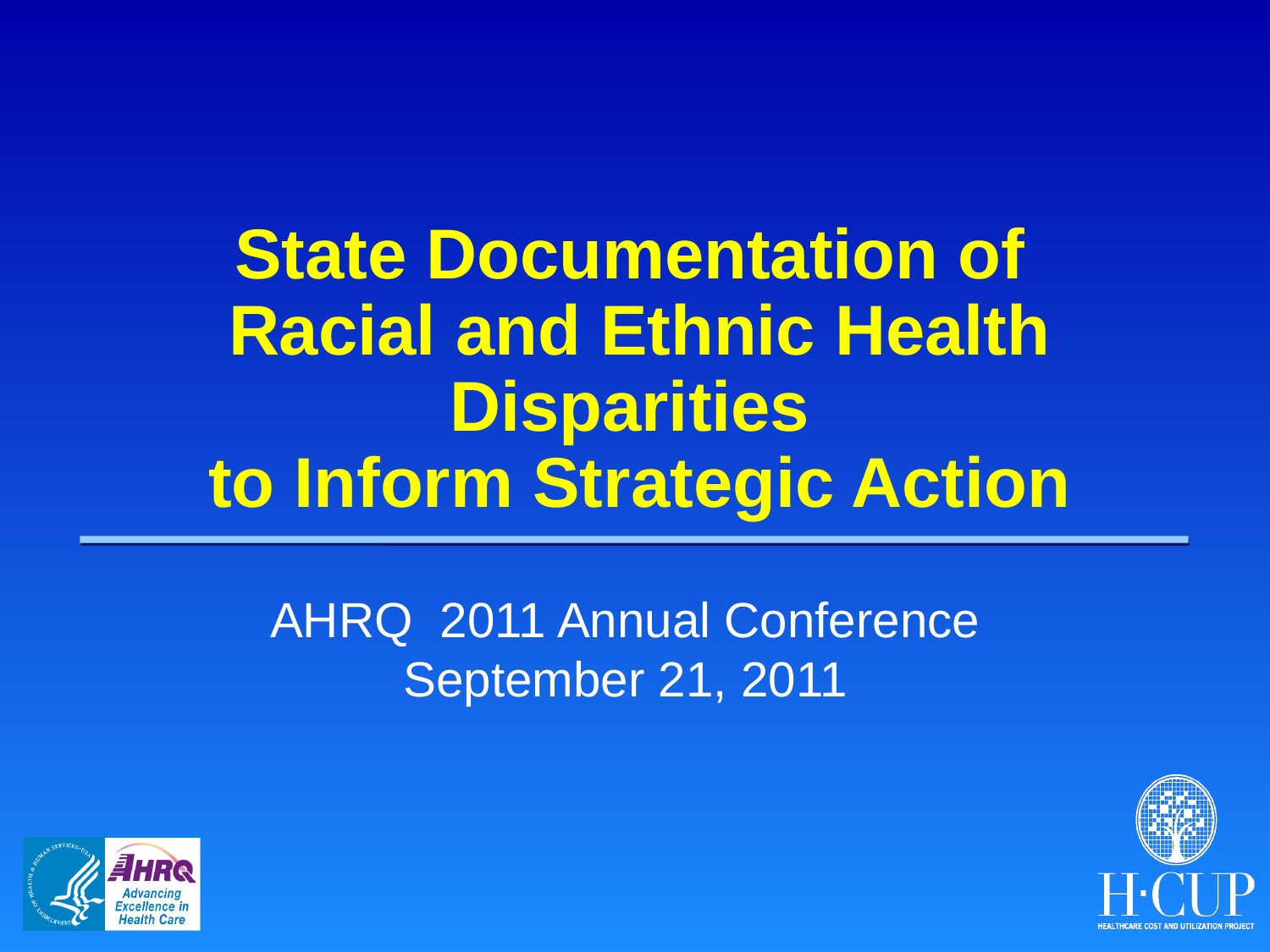

# State Documentation of Racial and Ethnic Health Disparities to Inform Strategic Action
AHRQ  2011 Annual Conference
September 21, 2011